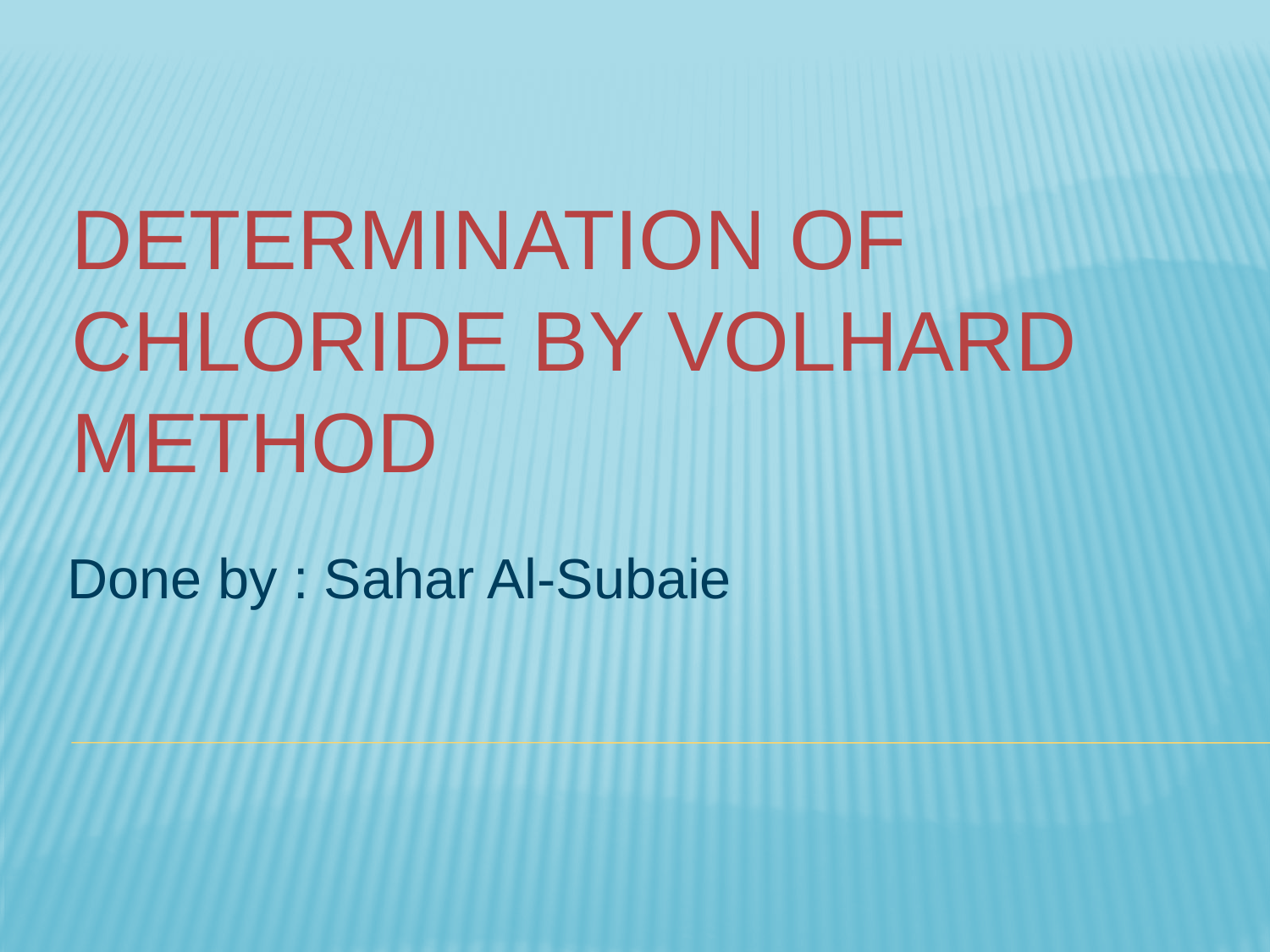

# Determination of Chloride by Volhard Method
Done by : Sahar Al-Subaie